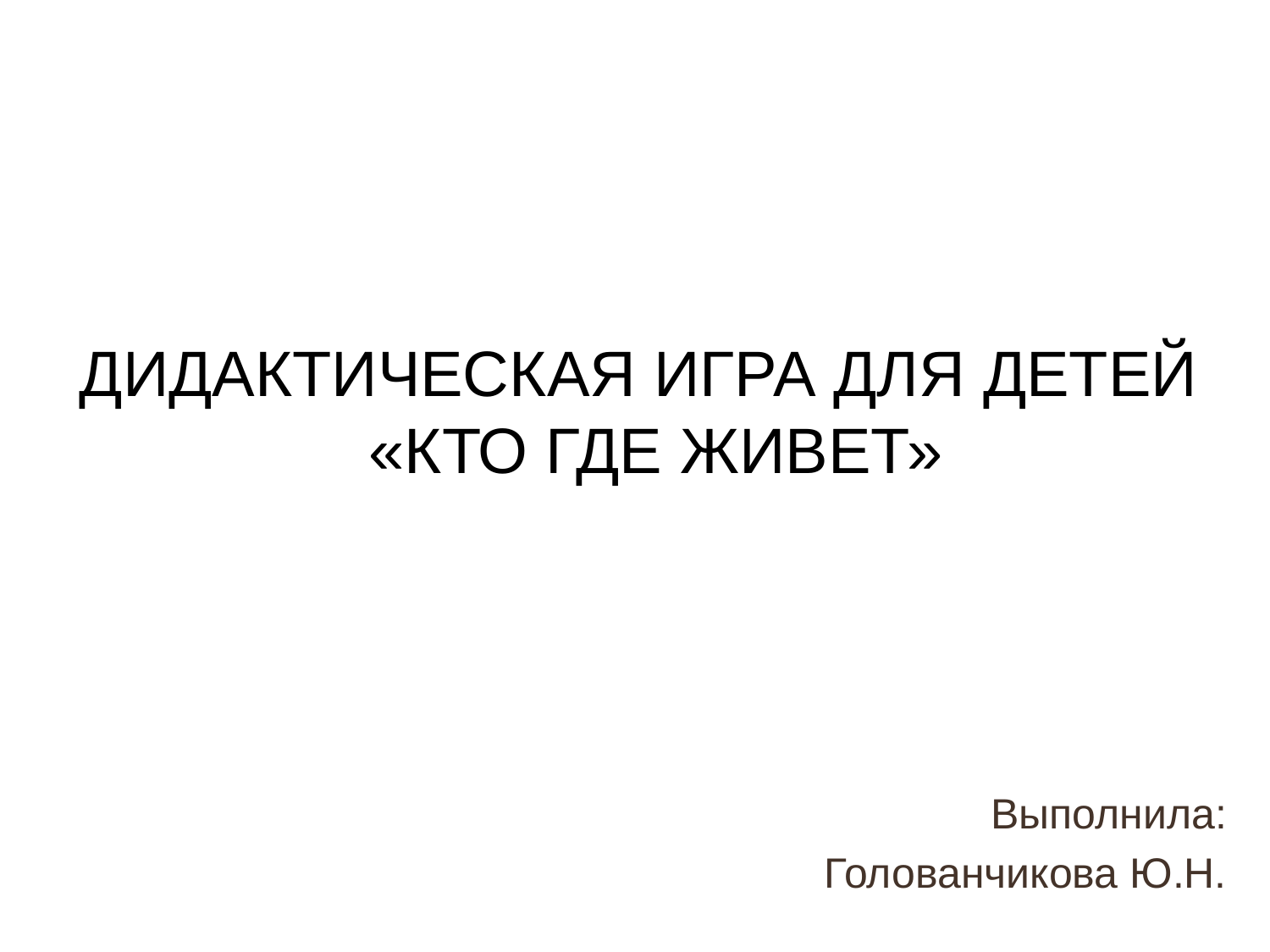

Дидактическая игра для детей
 «Кто где живет»
                                                                          Выполнила:
Голованчикова Ю.Н.